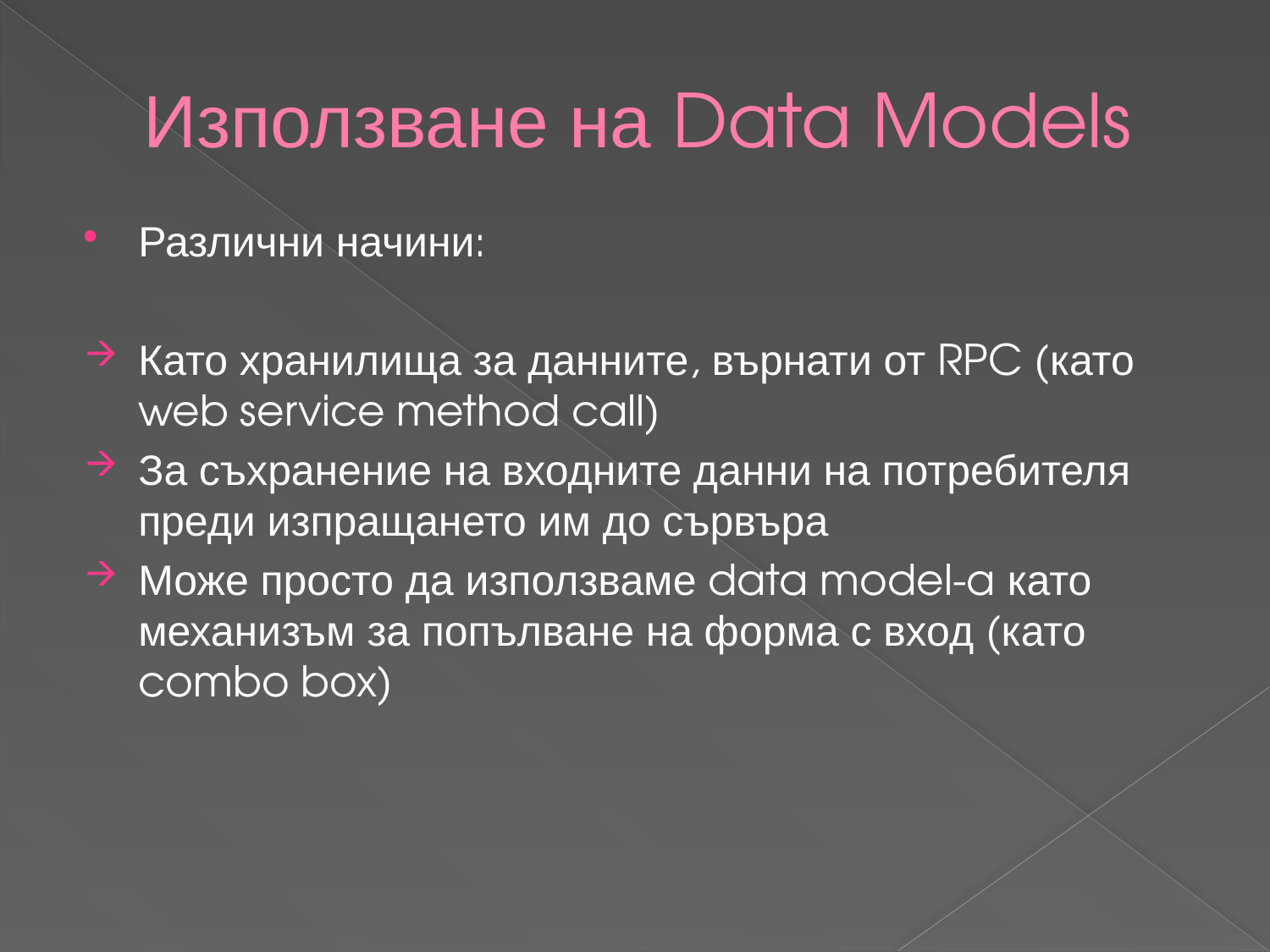

# Използване на Data Models
Различни начини:

Като хранилища за данните, върнати от RPC (като web service method call)
За съхранение на входните данни на потребителя преди изпращането им до сървъра
Може просто да използваме data model-a като механизъм за попълване на форма с вход (като combo box)